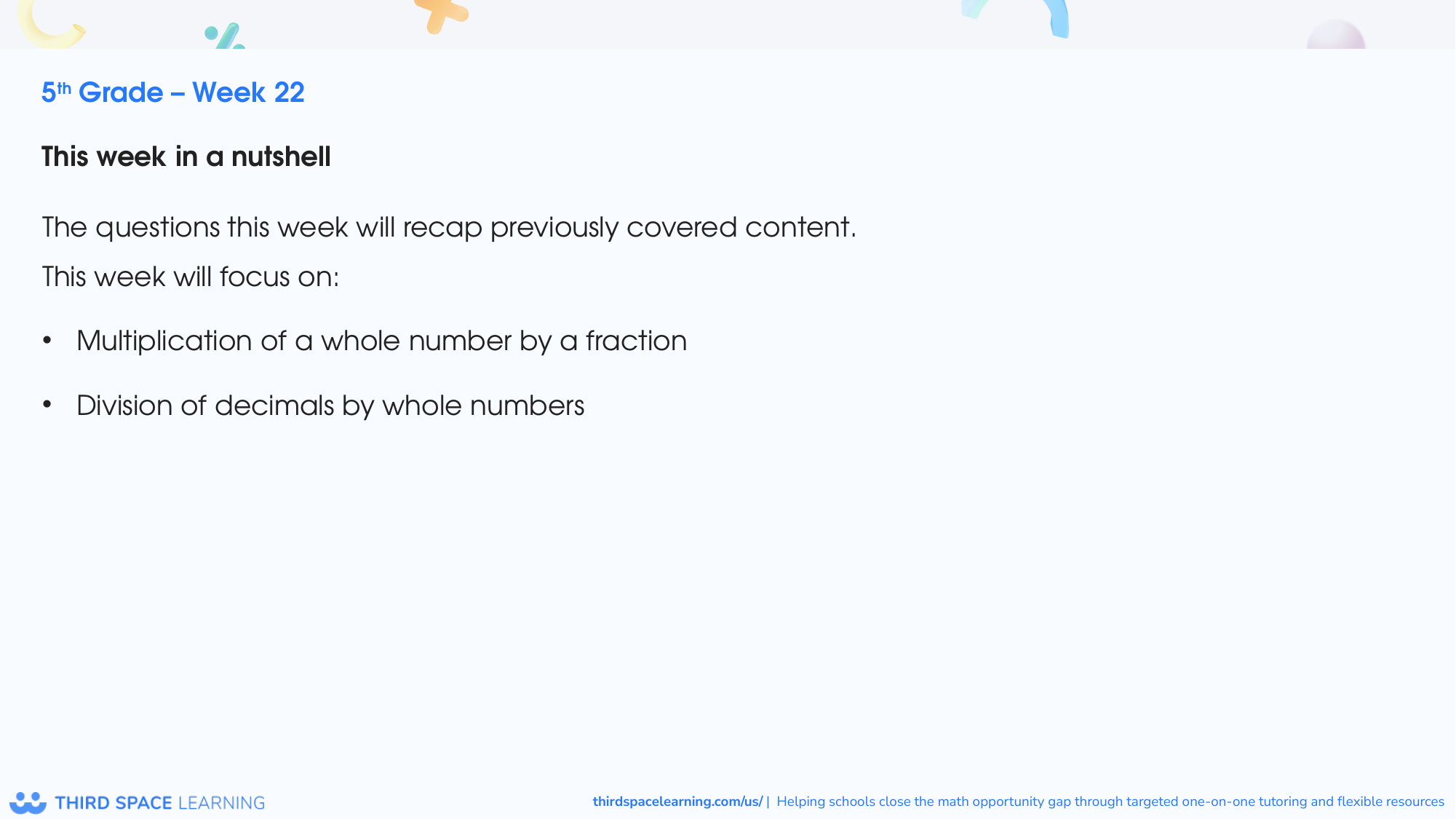

5th Grade – Week 22
This week in a nutshell
The questions this week will recap previously covered content. 
This week will focus on:
Multiplication of a whole number by a fraction
Division of decimals by whole numbers